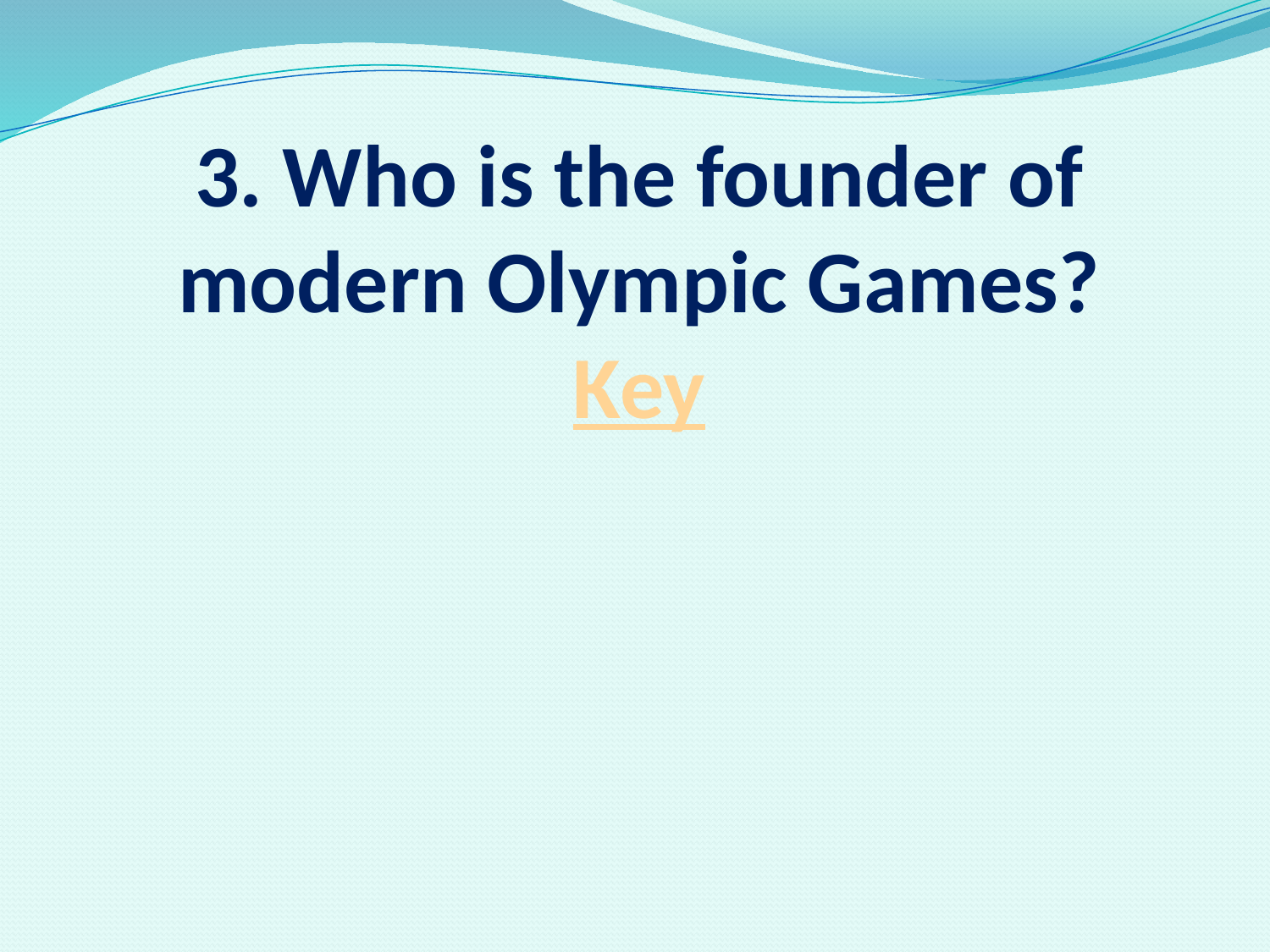

# 3. Who is the founder of modern Olympic Games? Key